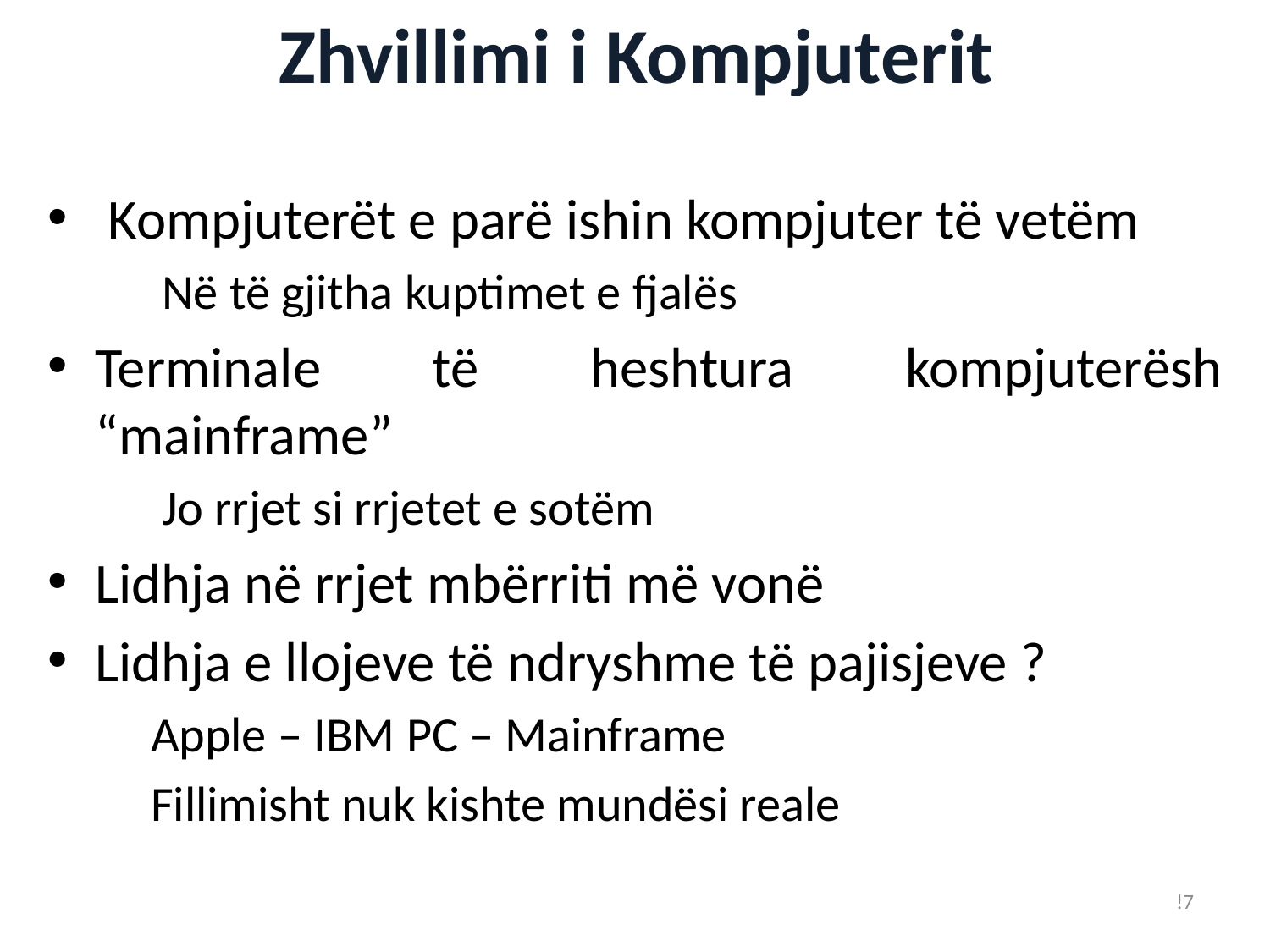

# Zhvillimi i Kompjuterit
 Kompjuterët e parë ishin kompjuter të vetëm
 Në të gjitha kuptimet e fjalës
Terminale të heshtura kompjuterësh “mainframe”
 Jo rrjet si rrjetet e sotëm
Lidhja në rrjet mbërriti më vonë
Lidhja e llojeve të ndryshme të pajisjeve ?
Apple – IBM PC – Mainframe
Fillimisht nuk kishte mundësi reale
!7